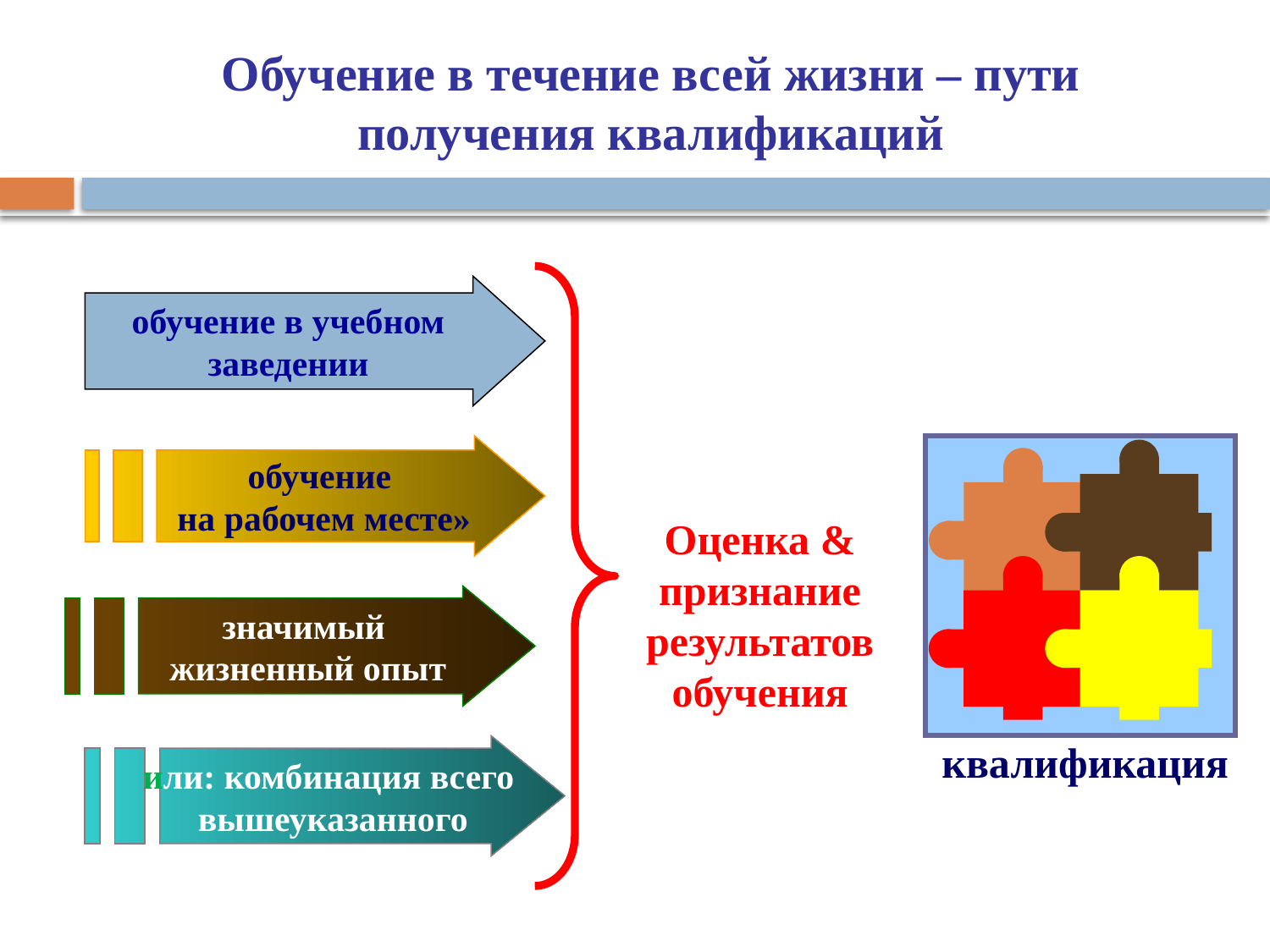

# Обучение в течение всей жизни – пути получения квалификаций

обучение в учебном заведении
обучение
на рабочем месте»

Оценка & признание результатов обучения

значимый
жизненный опыт

квалификация
или: комбинация всего
вышеуказанного